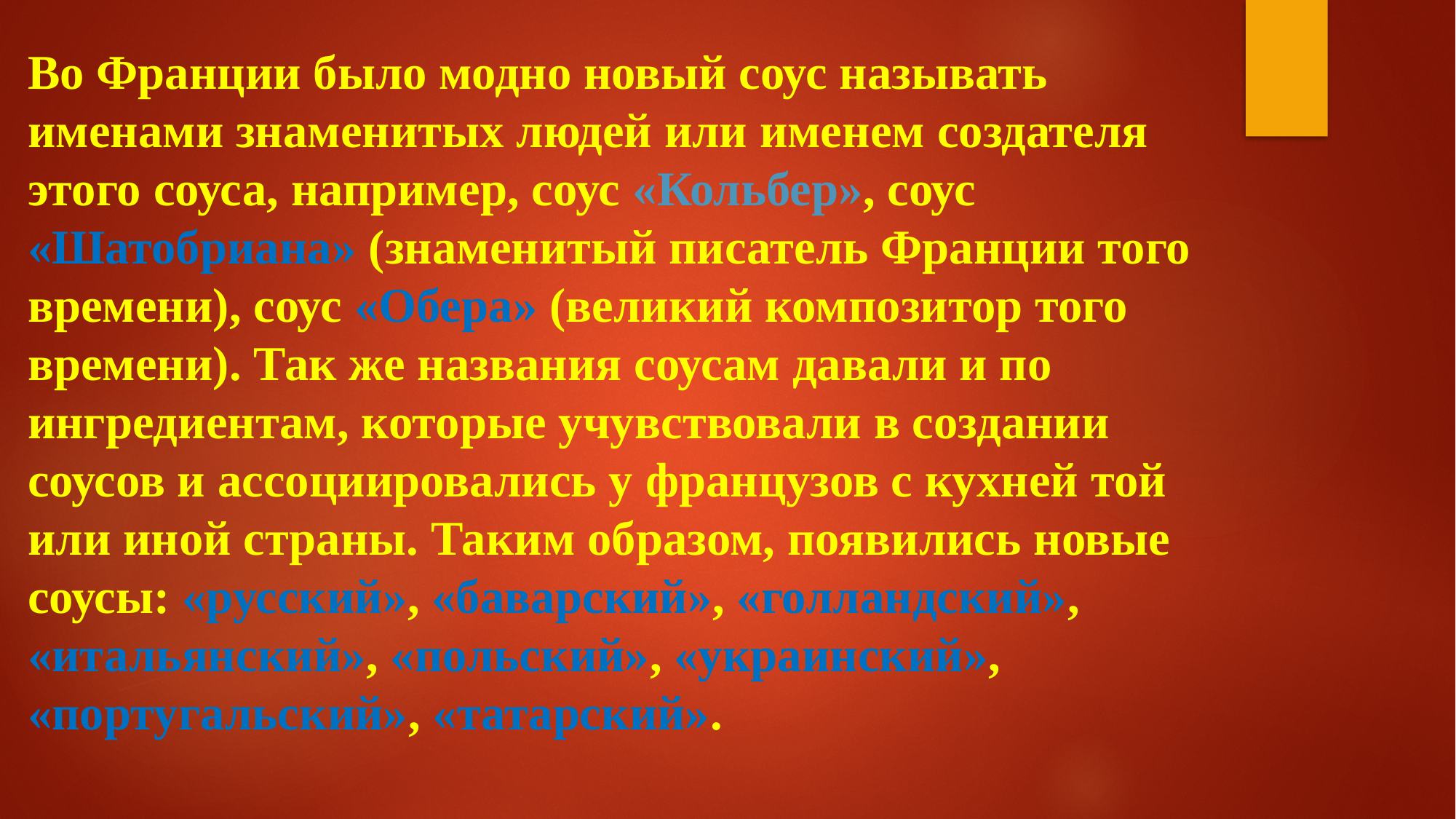

Во Франции было модно новый соус называть именами знаменитых людей или именем создателя этого соуса, например, соус «Кольбер», соус «Шатобриана» (знаменитый писатель Франции того времени), соус «Обера» (великий композитор того времени). Так же названия соусам давали и по ингредиентам, которые учувствовали в создании соусов и ассоциировались у французов с кухней той или иной страны. Таким образом, появились новые соусы: «русский», «баварский», «голландский», «итальянский», «польский», «украинский», «португальский», «татарский».